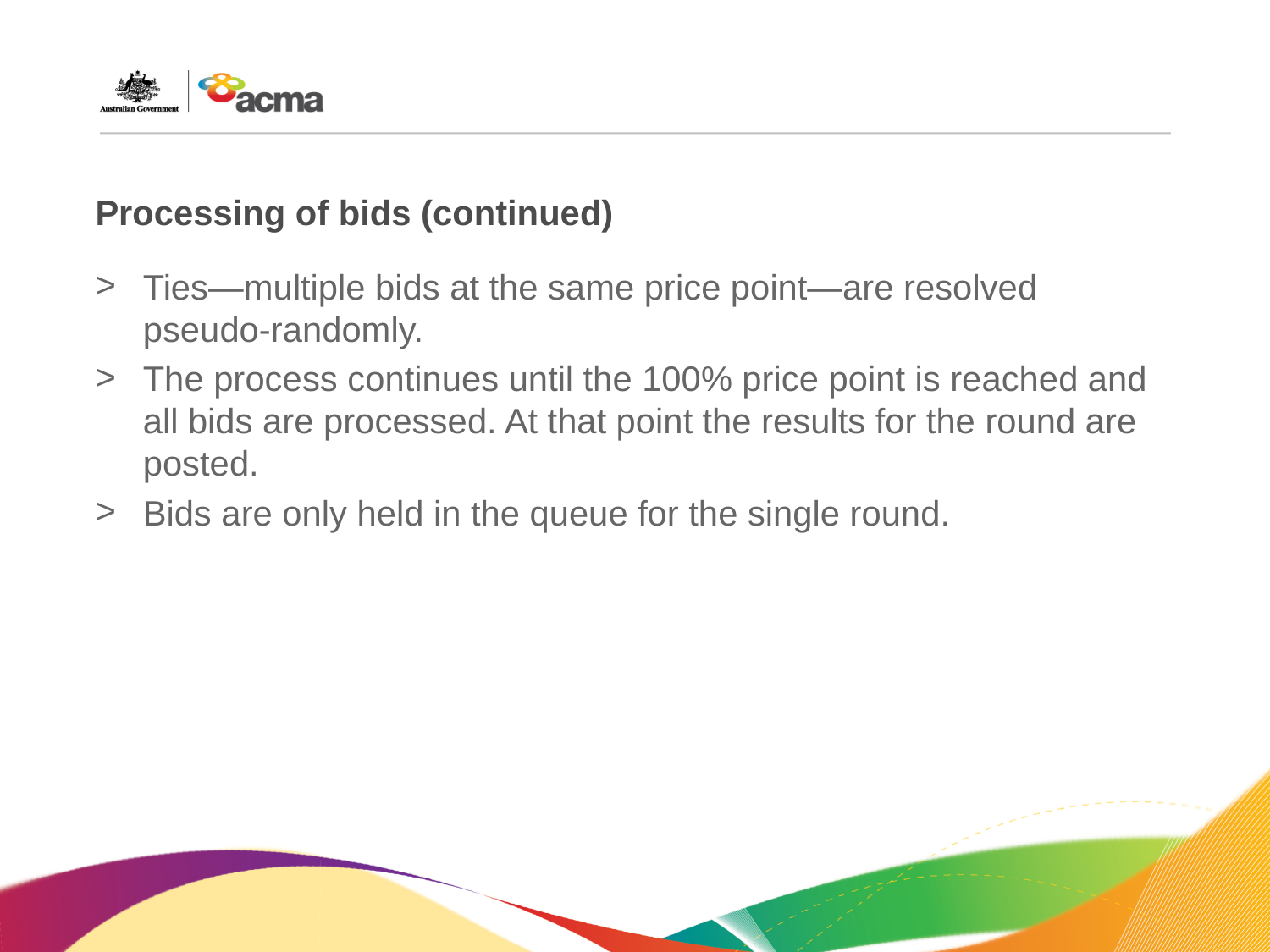

# Processing of bids (continued)
Ties—multiple bids at the same price point—are resolved pseudo-randomly.
The process continues until the 100% price point is reached and all bids are processed. At that point the results for the round are posted.
Bids are only held in the queue for the single round.